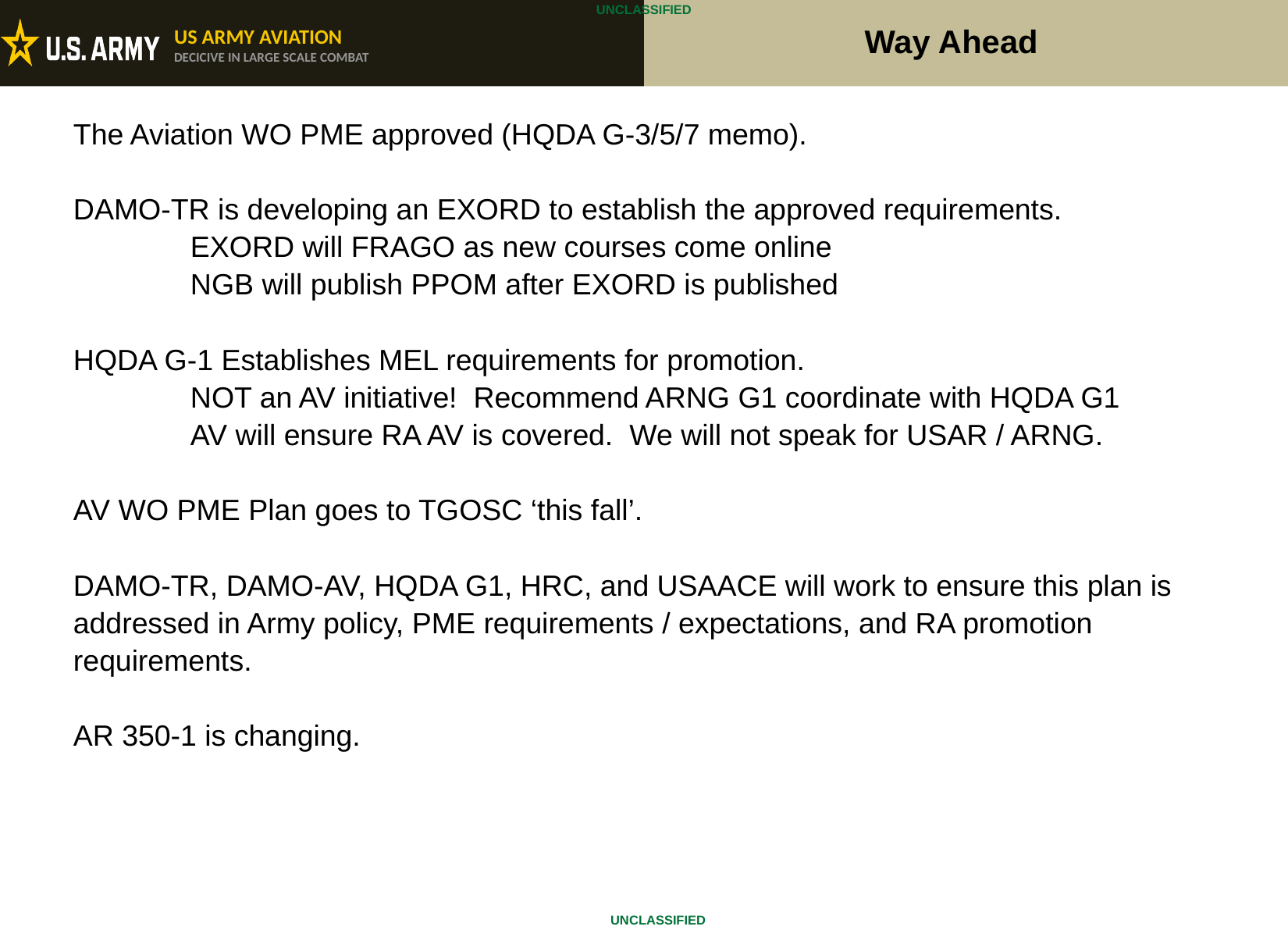

Way Ahead
The Aviation WO PME approved (HQDA G-3/5/7 memo).

DAMO-TR is developing an EXORD to establish the approved requirements.
	EXORD will FRAGO as new courses come online
	NGB will publish PPOM after EXORD is published

HQDA G-1 Establishes MEL requirements for promotion.
	NOT an AV initiative!  Recommend ARNG G1 coordinate with HQDA G1
	AV will ensure RA AV is covered.  We will not speak for USAR / ARNG.

AV WO PME Plan goes to TGOSC ‘this fall’.

DAMO-TR, DAMO-AV, HQDA G1, HRC, and USAACE will work to ensure this plan is addressed in Army policy, PME requirements / expectations, and RA promotion requirements.

AR 350-1 is changing.